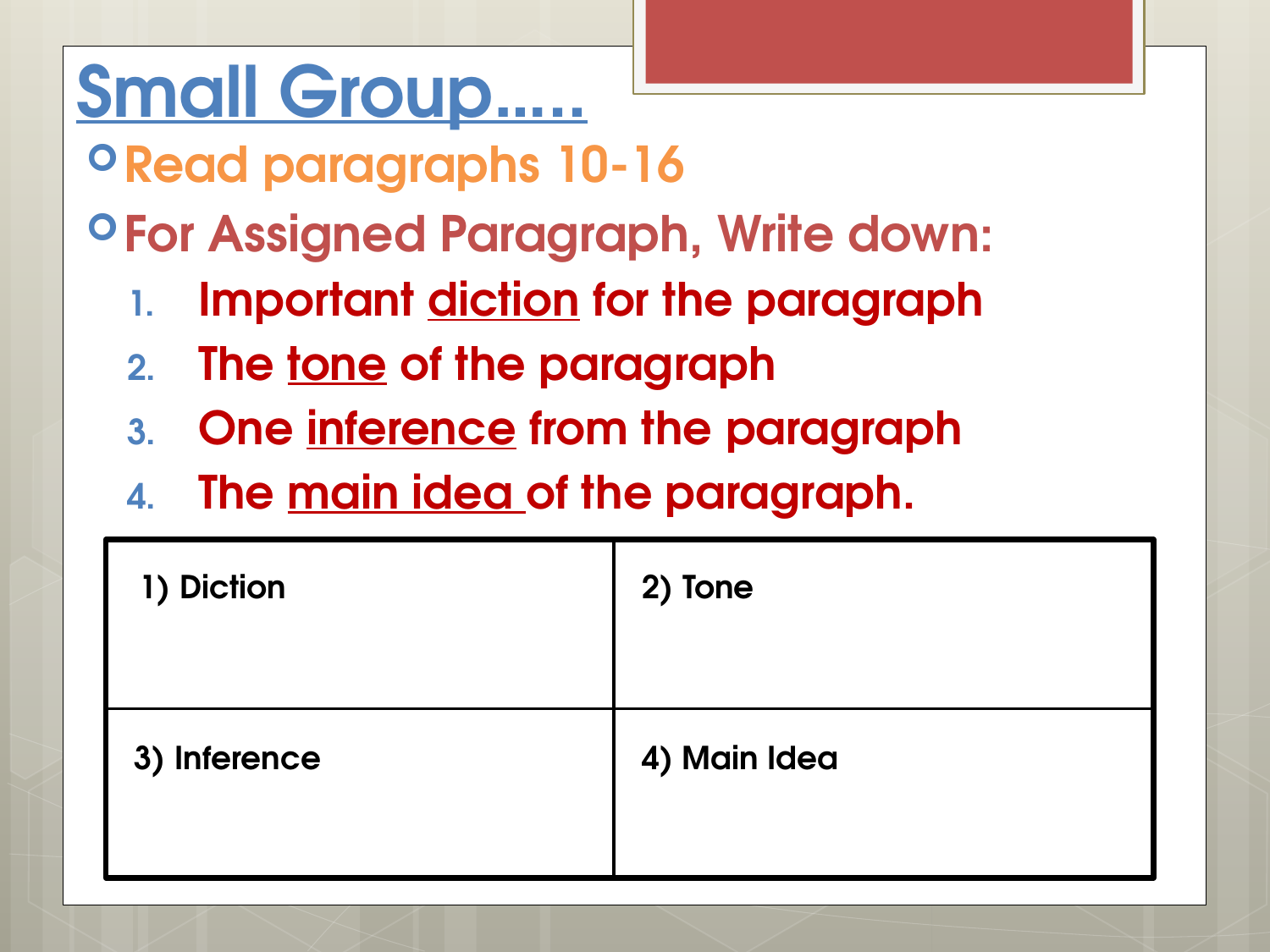

# Small Group…..
Read paragraphs 10-16
For Assigned Paragraph, Write down:
Important diction for the paragraph
The tone of the paragraph
One inference from the paragraph
The main idea of the paragraph.

1) Diction
2) Tone
3) Inference
4) Main Idea